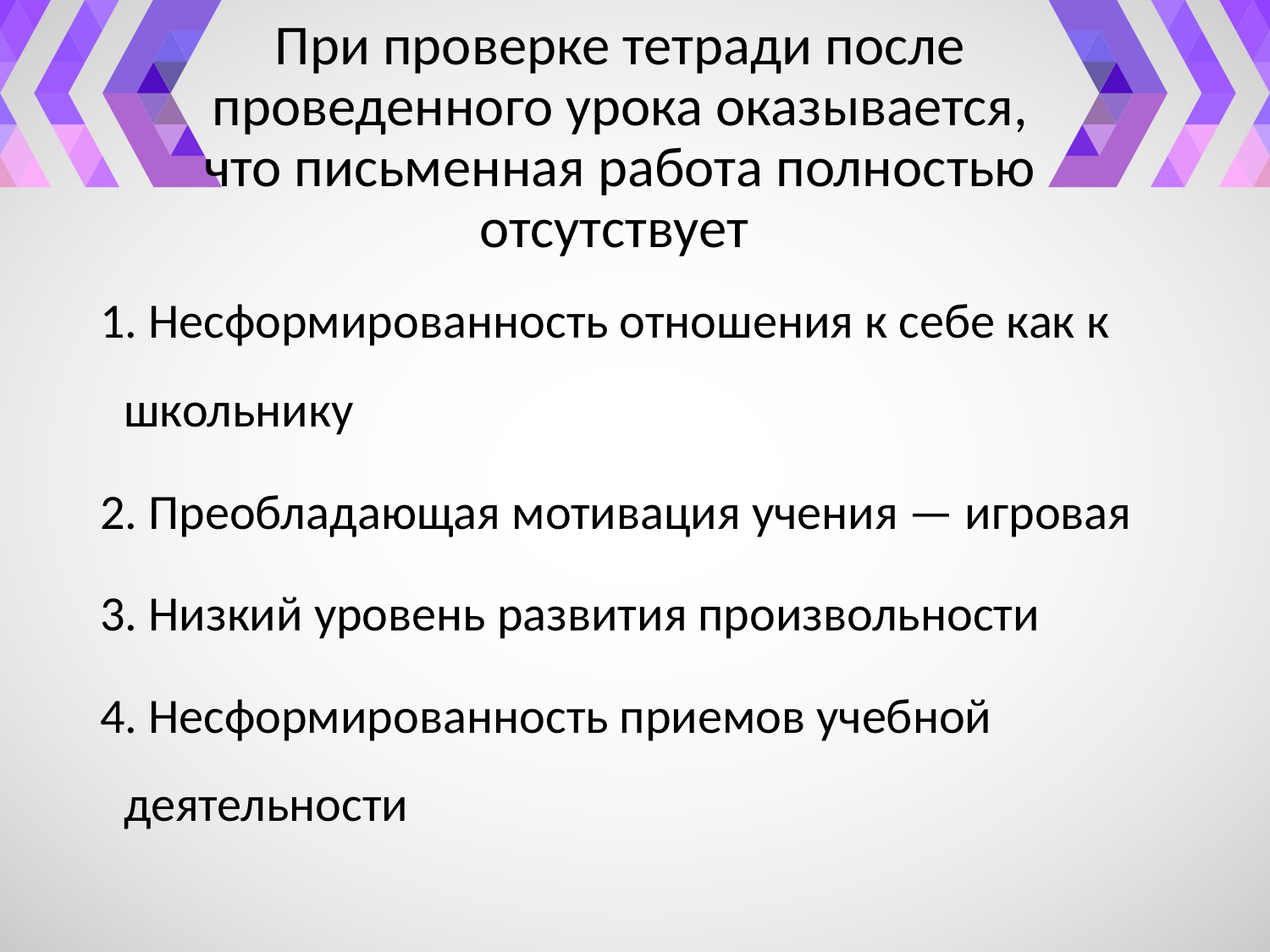

# При проверке тетради после проведенного урока оказывается, что письменная работа полностью отсутствует
1. Несформированность отношения к себе как к школьнику
2. Преобладающая мотивация учения — игровая
3. Низкий уровень развития произвольности
4. Несформированность приемов учебной деятельности